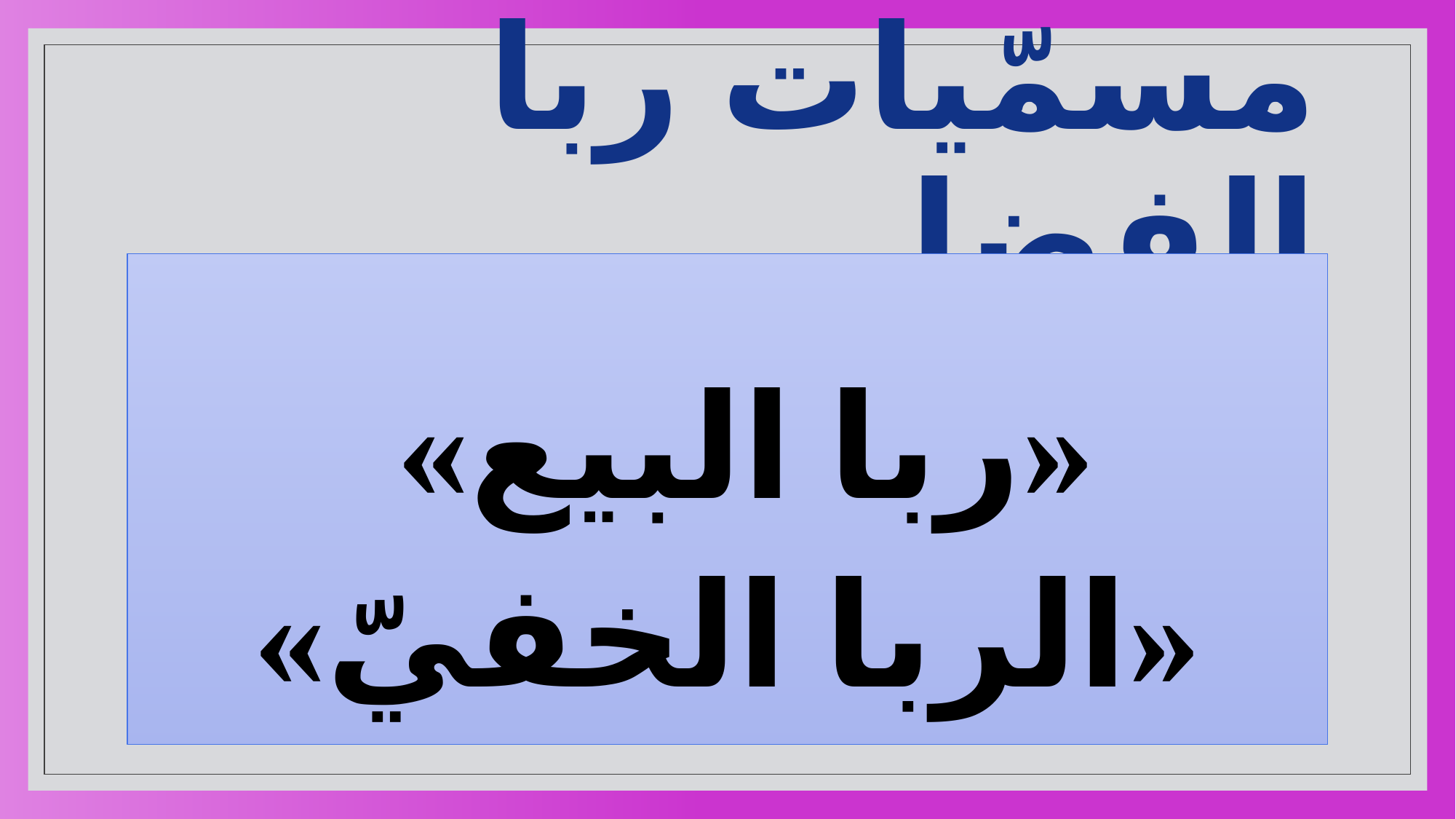

# مسمّيات ربا الفضل

«ربا البيع»
«الربا الخفيّ»